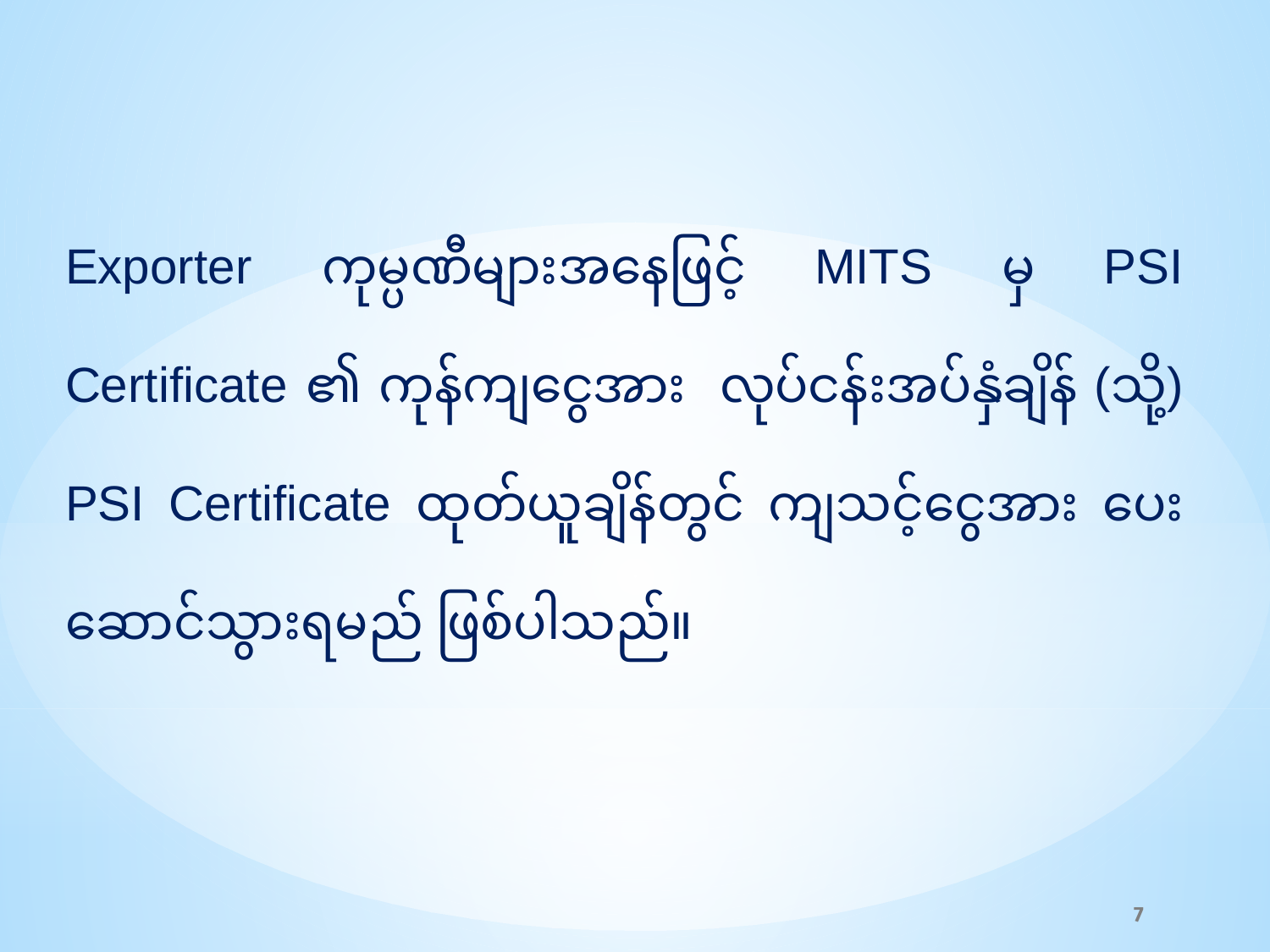

Exporter ကုမ္ပဏီများအနေဖြင့် MITS မှ PSI Certificate ၏ ကုန်ကျငွေအား  လုပ်ငန်းအပ်နှံချိန် (သို့) PSI Certificate ထုတ်ယူချိန်တွင် ကျသင့်ငွေအား ပေးဆောင်သွားရမည် ဖြစ်ပါသည်။
7